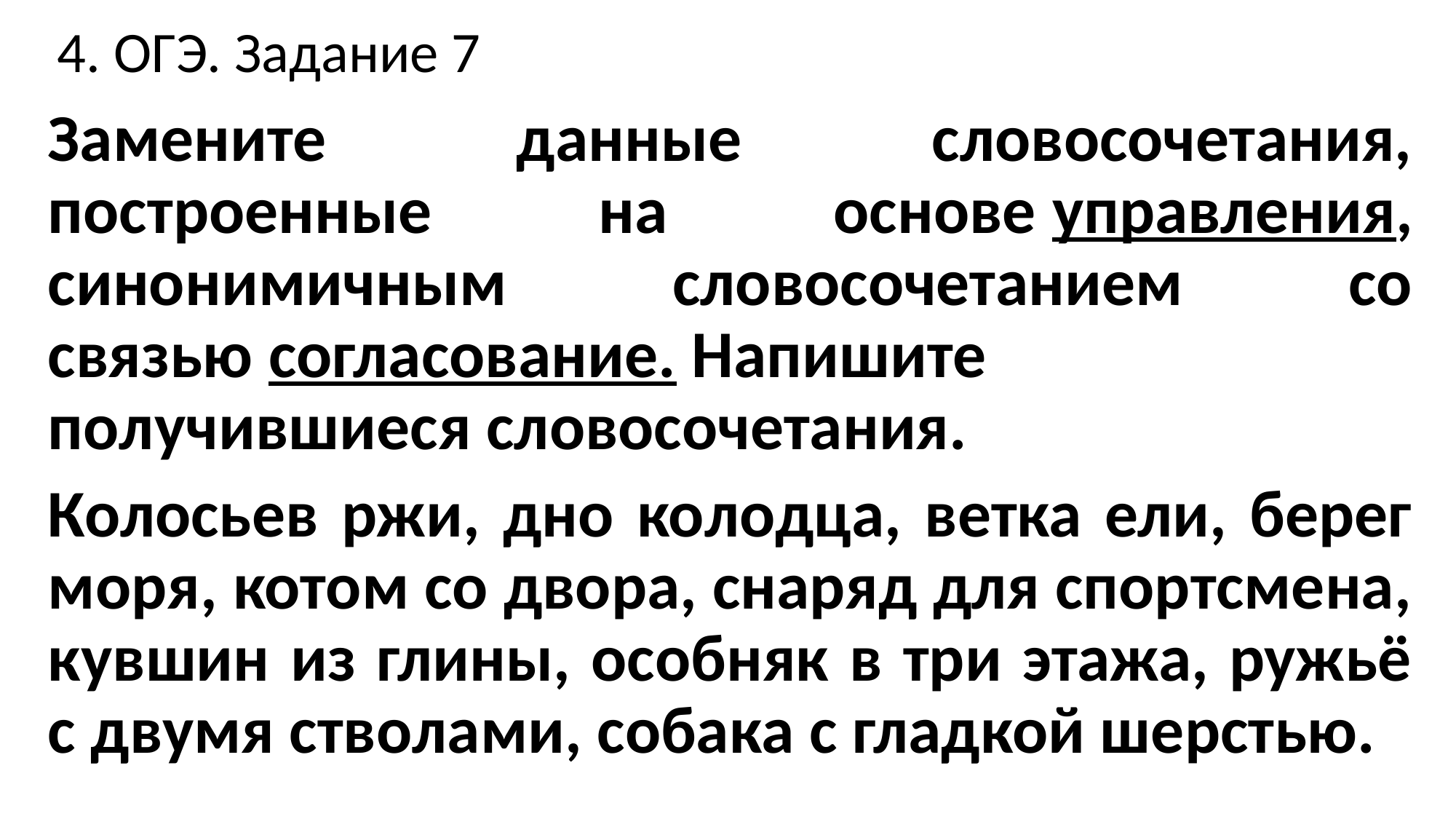

# 4. ОГЭ. Задание 7
Замените данные словосочетания, построенные на основе управления, синонимичным словосочетанием со связью согласование. Напишите получившиеся словосочетания.
Колосьев ржи, дно колодца, ветка ели, берег моря, котом со двора, снаряд для спортсмена, кувшин из глины, особняк в три этажа, ружьё с двумя стволами, собака с гладкой шерстью.